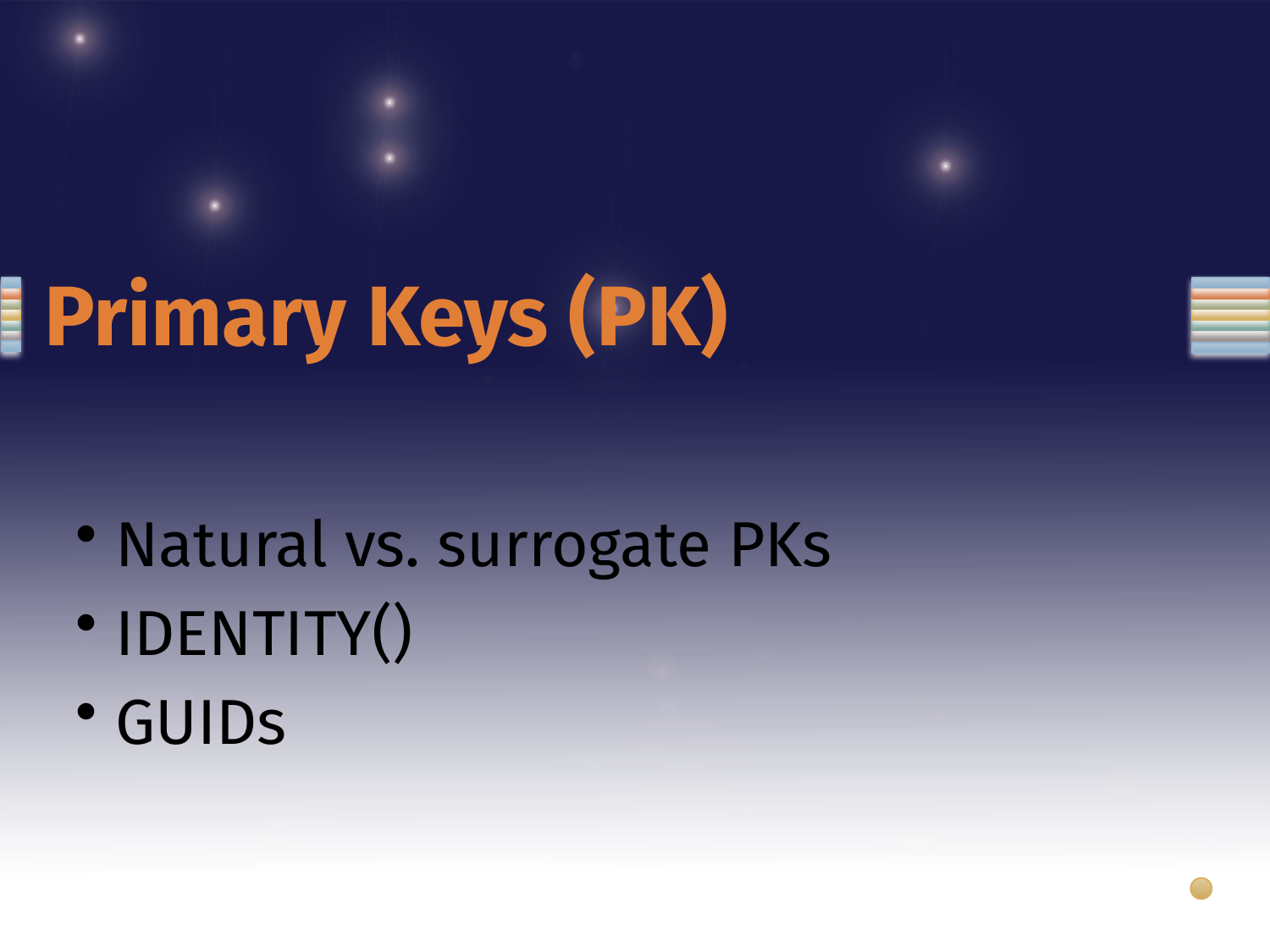

# Primary Keys (PK)

 Natural vs. surrogate PKs
 IDENTITY()
 GUIDs